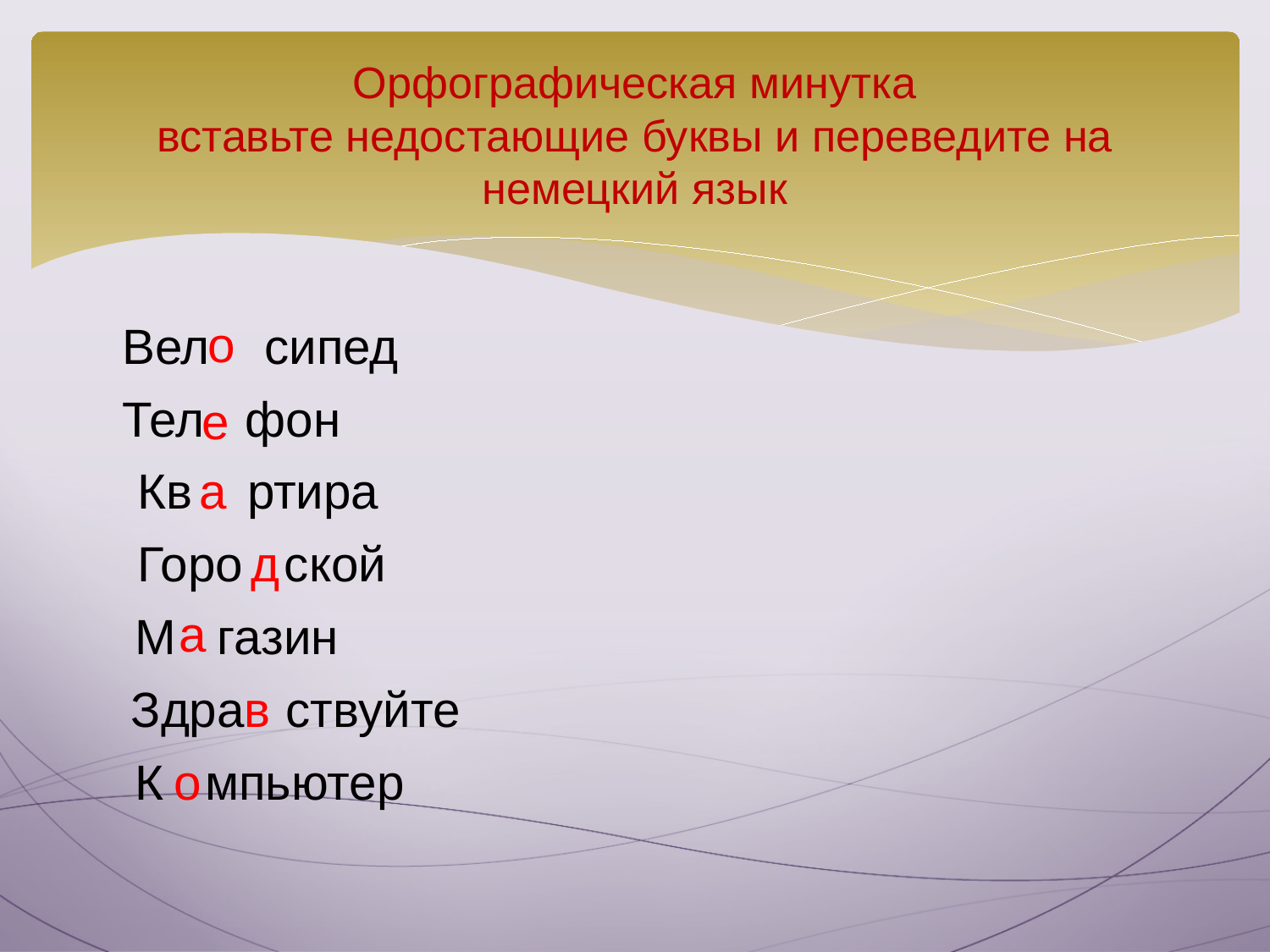

# Орфографическая минутка вставьте недостающие буквы и переведите на немецкий язык
о
Вел    сипед
Тел   фон
е

Кв    ртира
а
Горо   ской
д
а
М   газин
Здра   ствуйте
в
К   мпьютер
о